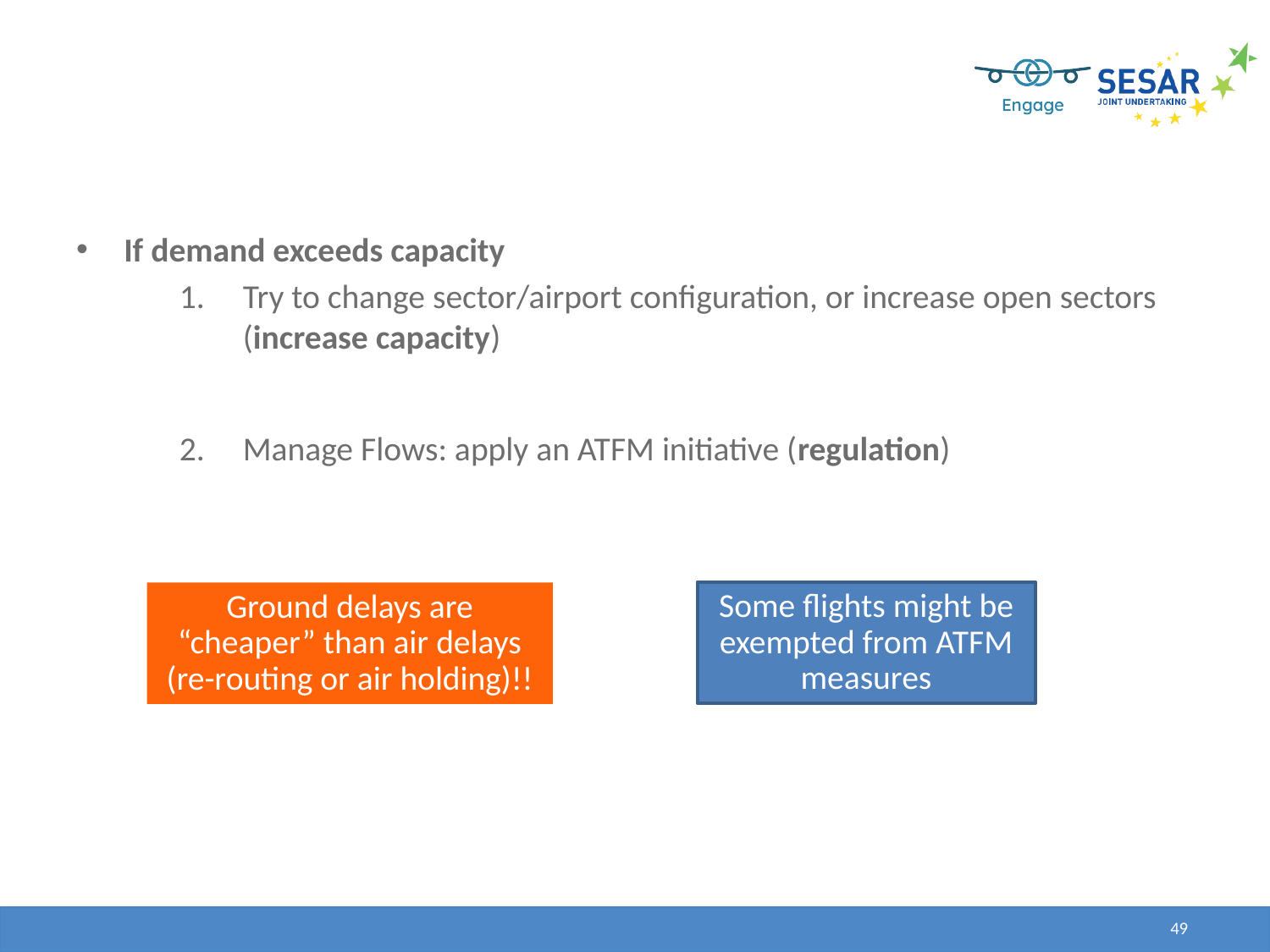

If demand exceeds capacity
Try to change sector/airport configuration, or increase open sectors (increase capacity)

Manage Flows: apply an ATFM initiative (regulation)

Some flights might be exempted from ATFM measures
Ground delays are “cheaper” than air delays (re-routing or air holding)!!
49